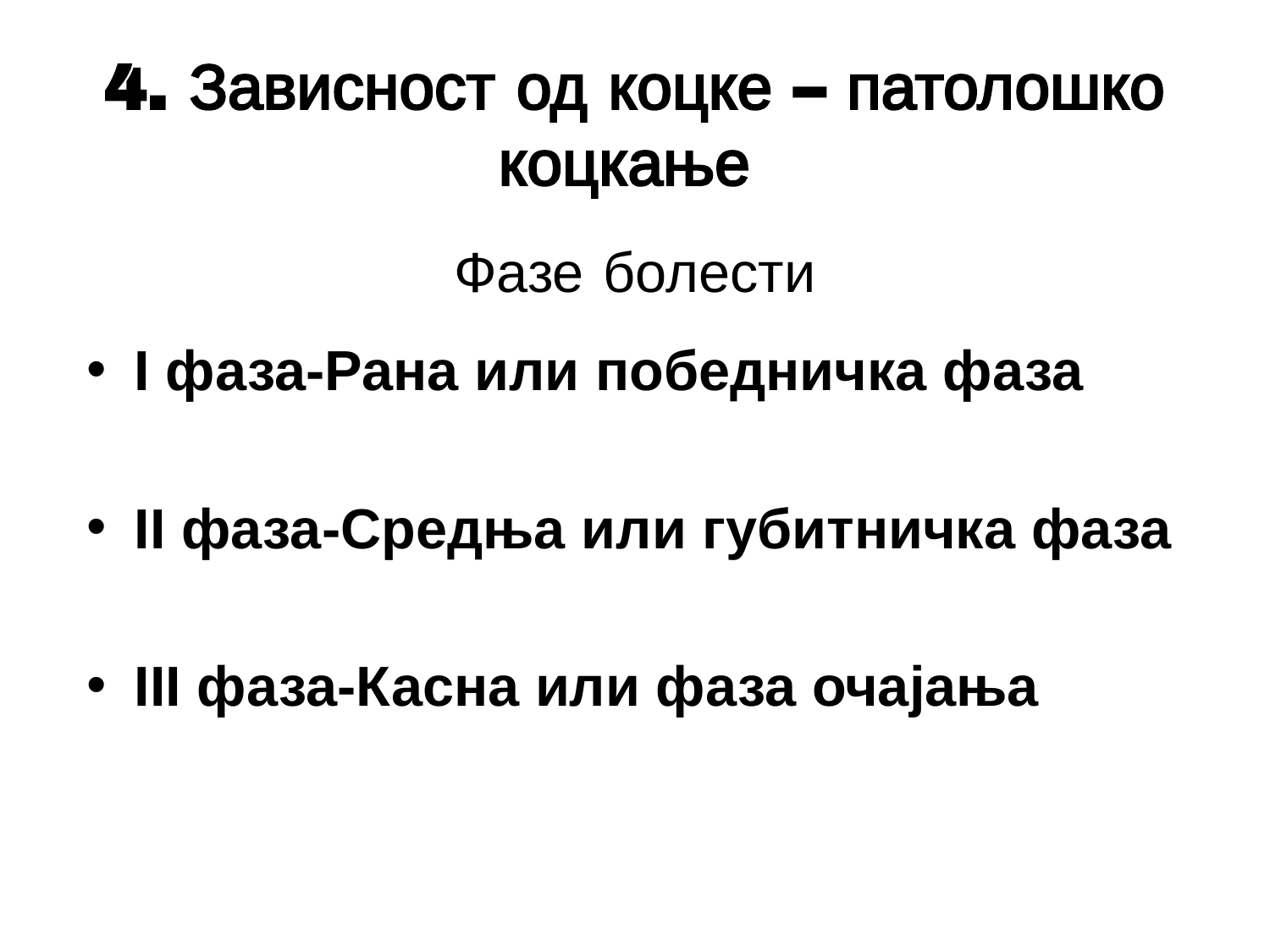

4. Зависност од коцке – патолошко коцкање
# Фазе болести
I фаза-Рана или победничка фаза

II фаза-Средња или губитничка фаза

III фаза-Касна или фаза очајања